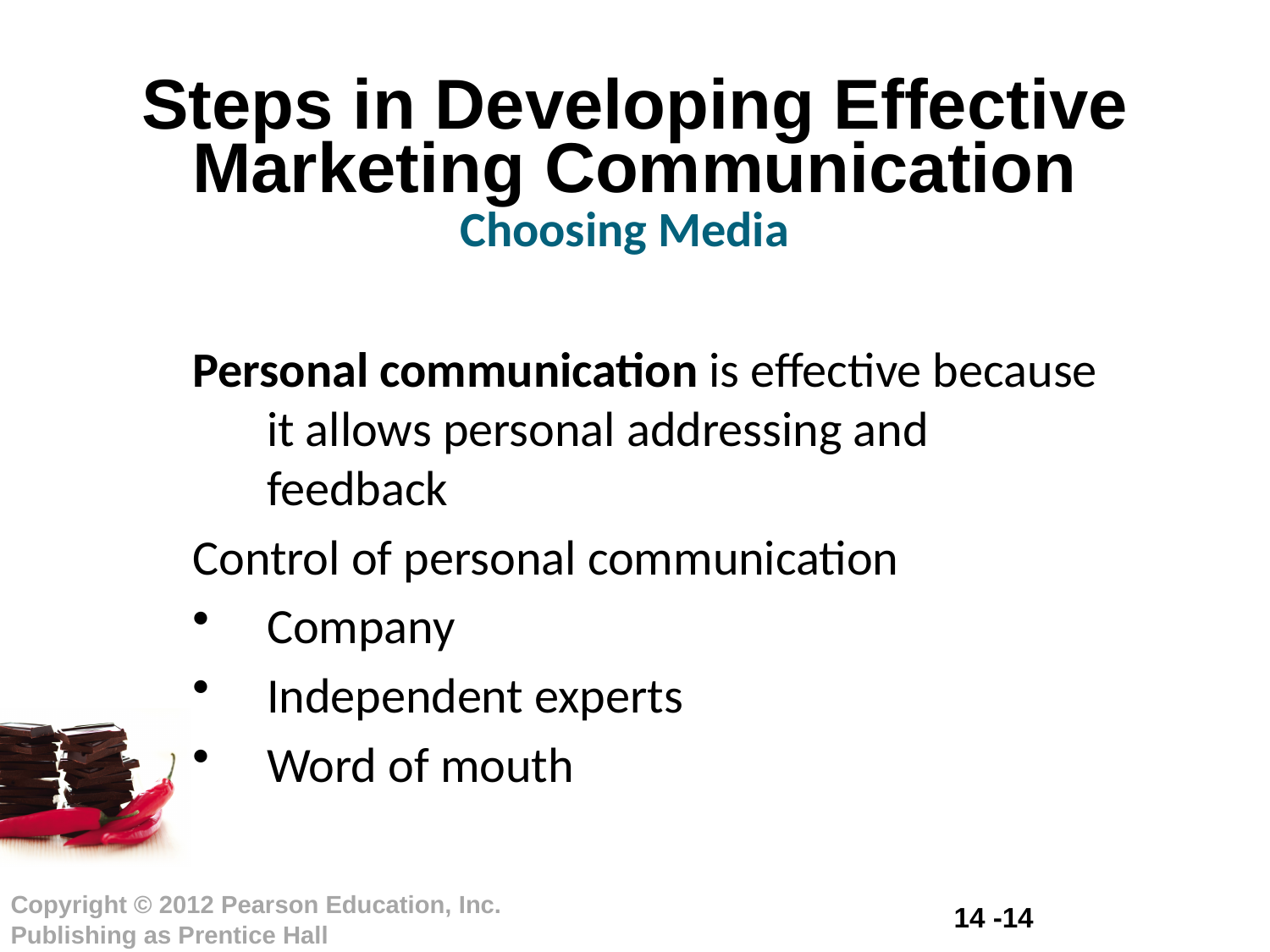

# Steps in Developing Effective Marketing Communication
Choosing Media

Personal communication is effective because it allows personal addressing and feedback
Control of personal communication
Company
Independent experts
Word of mouth